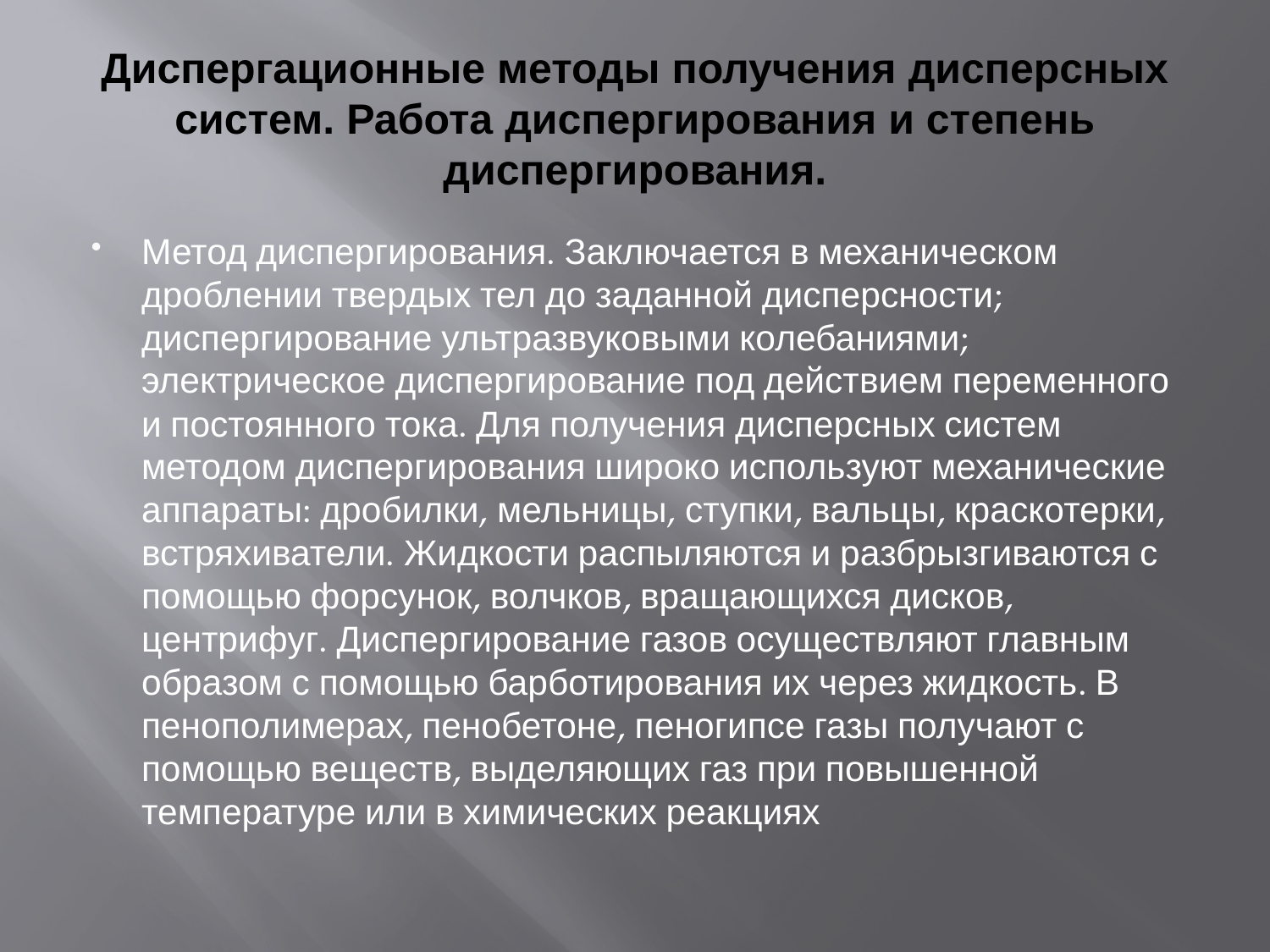

# Диспергационные методы получения дисперсных систем. Работа диспергирования и степень диспергирования.
Метод диспергирования. Заключается в механическом дроблении твердых тел до заданной дисперсности; диспергирование ультразвуковыми колебаниями; электрическое диспергирование под действием переменного и постоянного тока. Для получения дисперсных систем методом диспергирования широко используют механические аппараты: дробилки, мельницы, ступки, вальцы, краскотерки, встряхиватели. Жидкости распыляются и разбрызгиваются с помощью форсунок, волчков, вращающихся дисков, центрифуг. Диспергирование газов осуществляют главным образом с помощью барботирования их через жидкость. В пенополимерах, пенобетоне, пеногипсе газы получают с помощью веществ, выделяющих газ при повышенной температуре или в химических реакциях